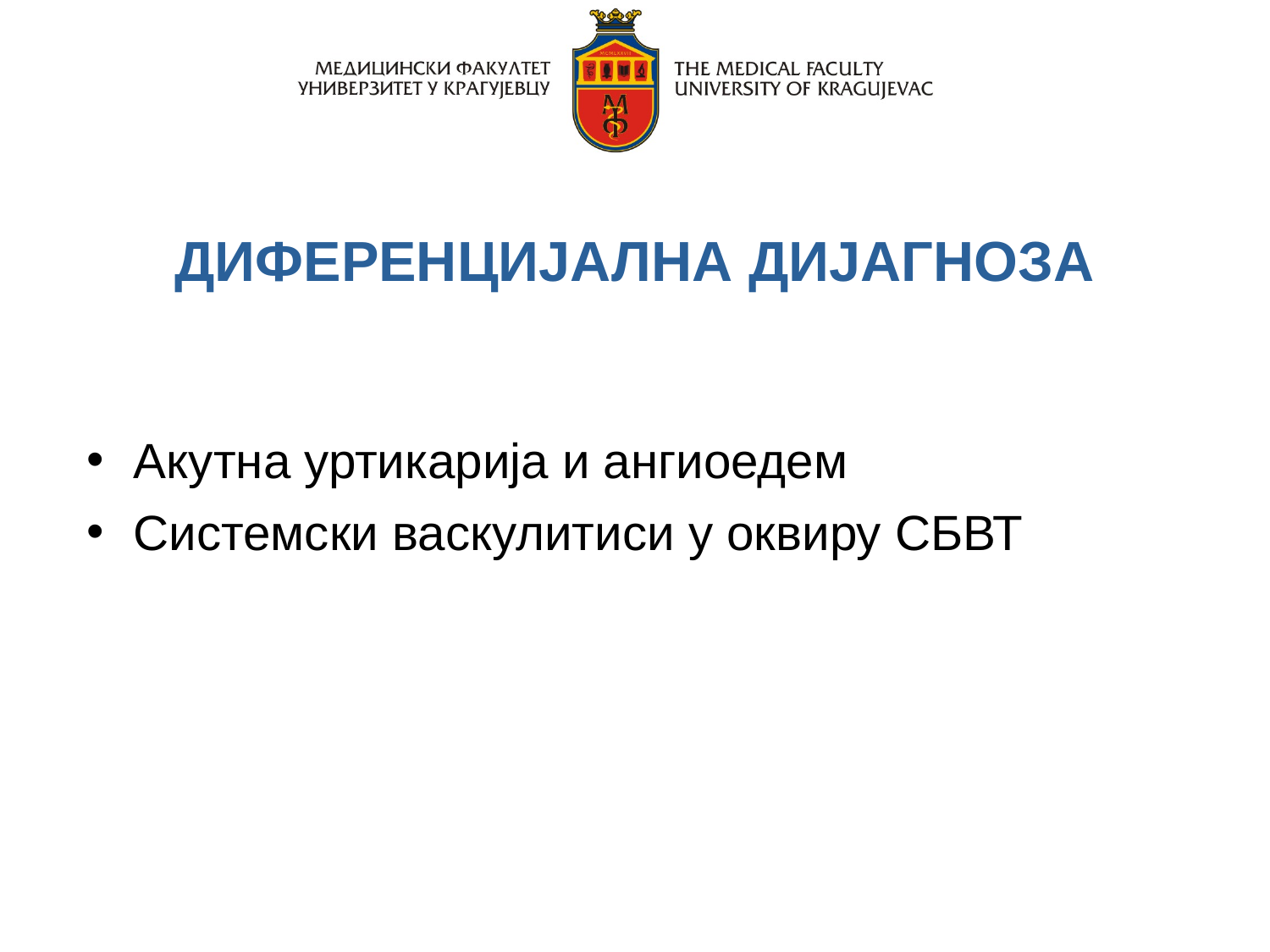

ДИФЕРЕНЦИЈАЛНА ДИЈАГНОЗА
Акутна уртикарија и ангиоедем
Системски васкулитиси у оквиру СБВТ